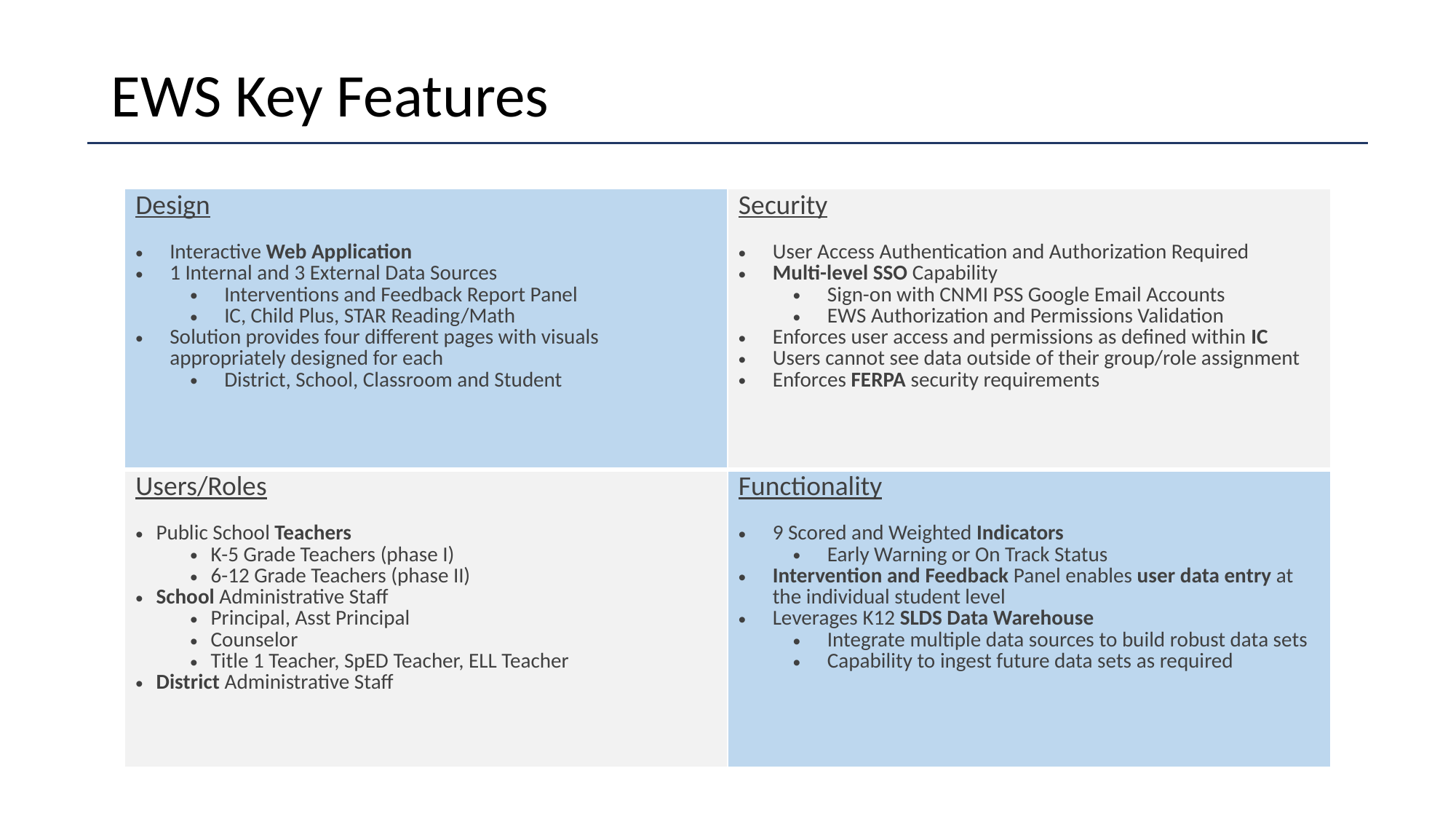

# EWS Key Features
| Design Interactive Web Application 1 Internal and 3 External Data Sources Interventions and Feedback Report Panel IC, Child Plus, STAR Reading/Math Solution provides four different pages with visuals appropriately designed for each District, School, Classroom and Student | Security User Access Authentication and Authorization Required Multi-level SSO Capability Sign-on with CNMI PSS Google Email Accounts EWS Authorization and Permissions Validation Enforces user access and permissions as defined within IC Users cannot see data outside of their group/role assignment Enforces FERPA security requirements |
| --- | --- |
| Users/Roles Public School Teachers K-5 Grade Teachers (phase I) 6-12 Grade Teachers (phase II) School Administrative Staff Principal, Asst Principal Counselor Title 1 Teacher, SpED Teacher, ELL Teacher District Administrative Staff | Functionality 9 Scored and Weighted Indicators Early Warning or On Track Status Intervention and Feedback Panel enables user data entry at the individual student level Leverages K12 SLDS Data Warehouse Integrate multiple data sources to build robust data sets Capability to ingest future data sets as required |